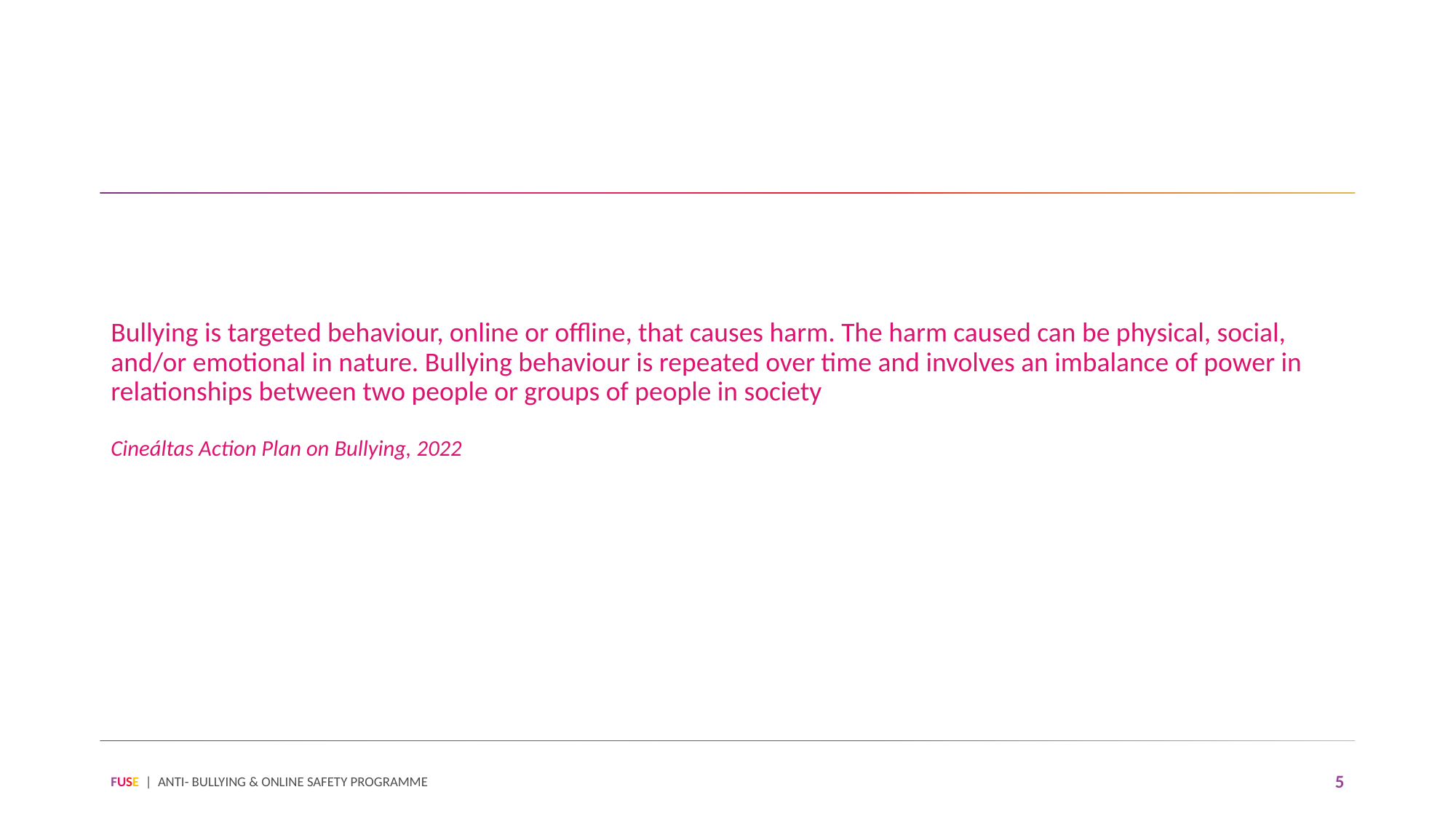

# Bullying is targeted behaviour, online or offline, that causes harm. The harm caused can be physical, social, and/or emotional in nature. Bullying behaviour is repeated over time and involves an imbalance of power in relationships between two people or groups of people in society Cineáltas Action Plan on Bullying, 2022
FUSE  |  ANTI- BULLYING & ONLINE SAFETY PROGRAMME
5